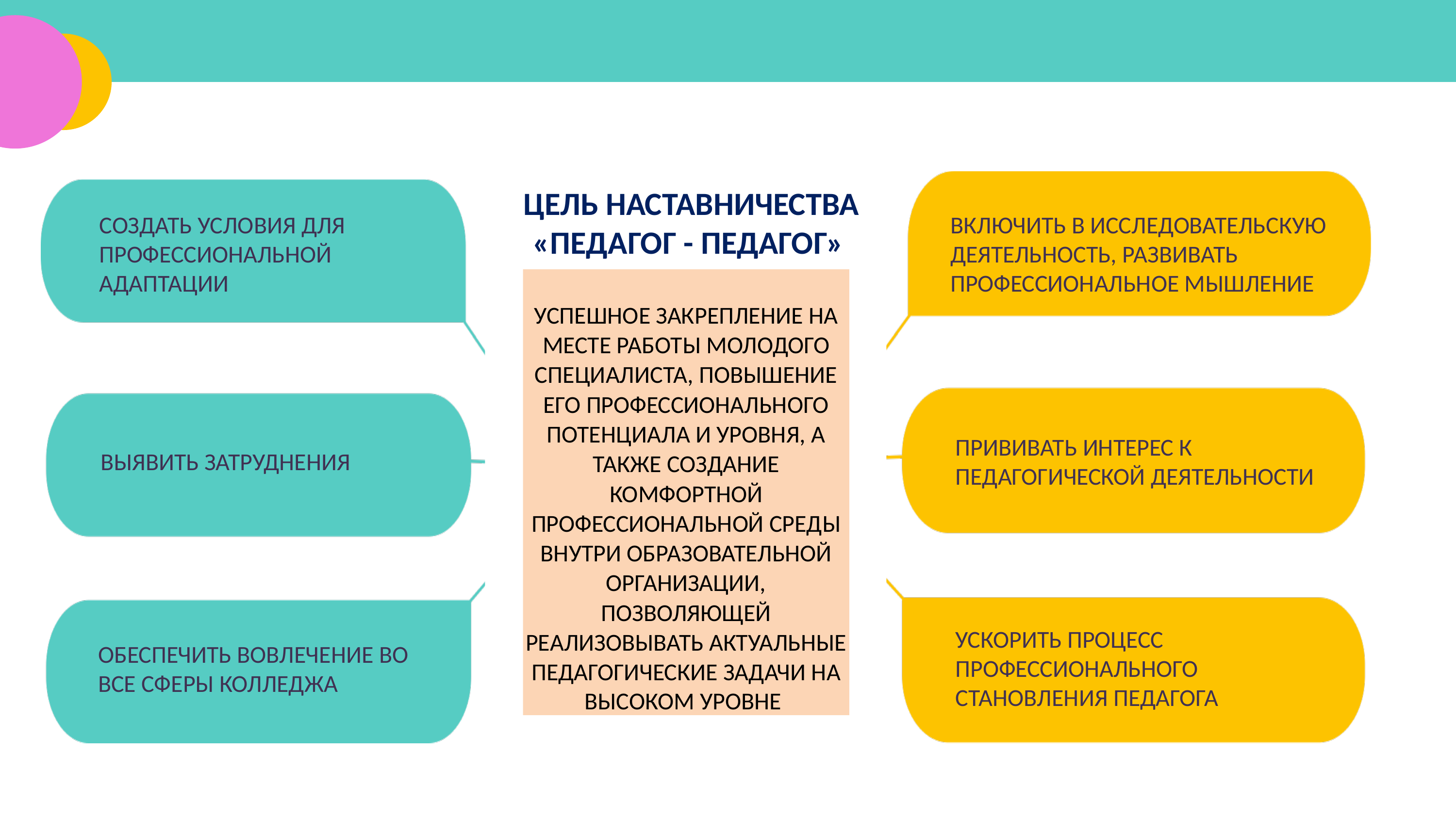

ЦЕЛЬ НАСТАВНИЧЕСТВА
«ПЕДАГОГ - ПЕДАГОГ»
СОЗДАТЬ УСЛОВИЯ ДЛЯ ПРОФЕССИОНАЛЬНОЙ АДАПТАЦИИ
ВКЛЮЧИТЬ В ИССЛЕДОВАТЕЛЬСКУЮ ДЕЯТЕЛЬНОСТЬ, РАЗВИВАТЬ ПРОФЕССИОНАЛЬНОЕ МЫШЛЕНИЕ

УСПЕШНОЕ ЗАКРЕПЛЕНИЕ НА МЕСТЕ РАБОТЫ МОЛОДОГО СПЕЦИАЛИСТА, ПОВЫШЕНИЕ ЕГО ПРОФЕССИОНАЛЬНОГО ПОТЕНЦИАЛА И УРОВНЯ, А ТАКЖЕ СОЗДАНИЕ КОМФОРТНОЙ ПРОФЕССИОНАЛЬНОЙ СРЕДЫ ВНУТРИ ОБРАЗОВАТЕЛЬНОЙ ОРГАНИЗАЦИИ, ПОЗВОЛЯЮЩЕЙ РЕАЛИЗОВЫВАТЬ АКТУАЛЬНЫЕ ПЕДАГОГИЧЕСКИЕ ЗАДАЧИ НА ВЫСОКОМ УРОВНЕ
ПРИВИВАТЬ ИНТЕРЕС К ПЕДАГОГИЧЕСКОЙ ДЕЯТЕЛЬНОСТИ
ВЫЯВИТЬ ЗАТРУДНЕНИЯ
20%
УСКОРИТЬ ПРОЦЕСС ПРОФЕССИОНАЛЬНОГО СТАНОВЛЕНИЯ ПЕДАГОГА
ОБЕСПЕЧИТЬ ВОВЛЕЧЕНИЕ ВО ВСЕ СФЕРЫ КОЛЛЕДЖА